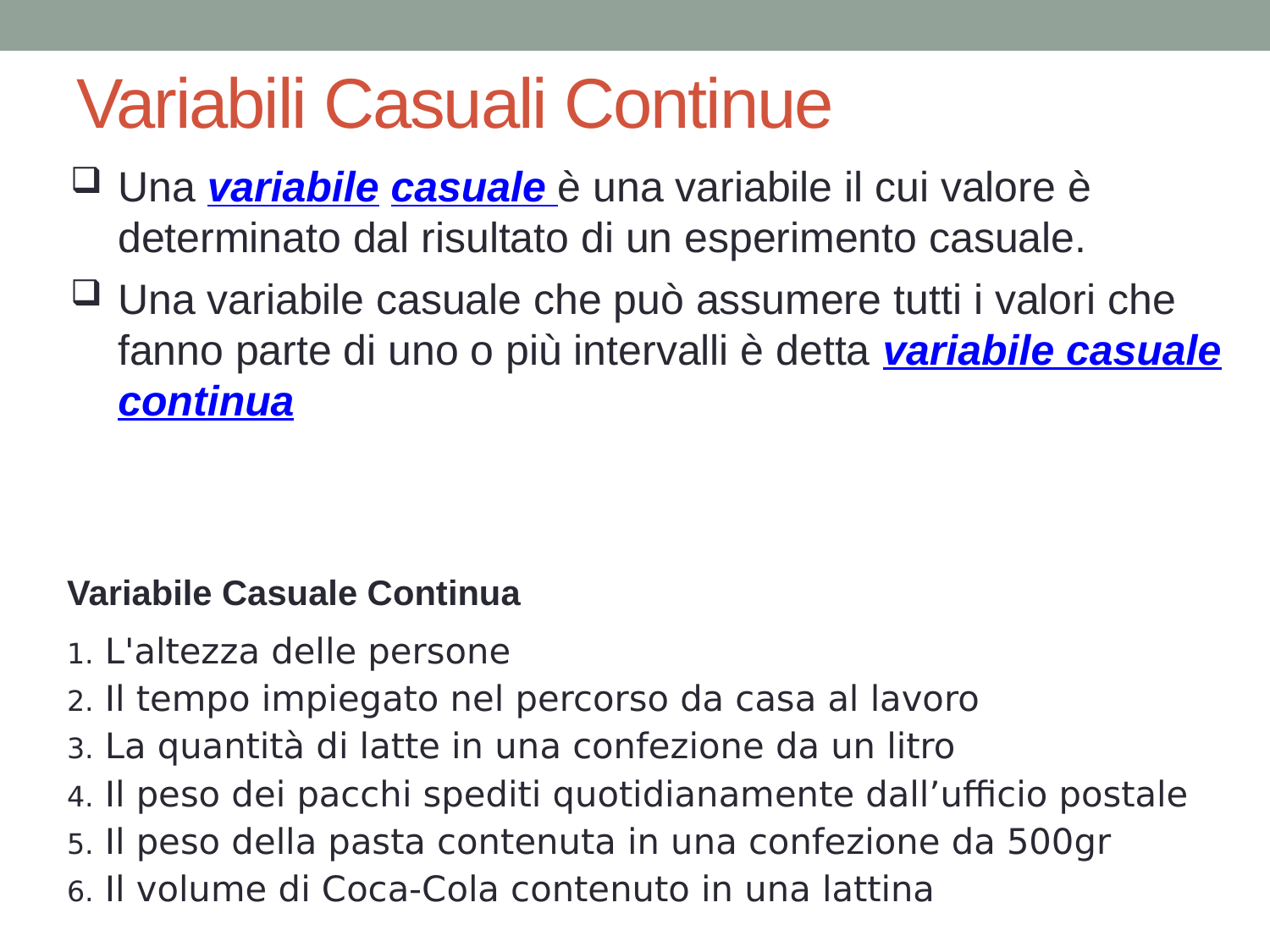

# Variabili Casuali Continue
Una variabile casuale è una variabile il cui valore è determinato dal risultato di un esperimento casuale.
Una variabile casuale che può assumere tutti i valori che fanno parte di uno o più intervalli è detta variabile casuale continua
Variabile Casuale Continua
L'altezza delle persone
Il tempo impiegato nel percorso da casa al lavoro
La quantità di latte in una confezione da un litro
Il peso dei pacchi spediti quotidianamente dall’ufficio postale
Il peso della pasta contenuta in una confezione da 500gr
Il volume di Coca-Cola contenuto in una lattina